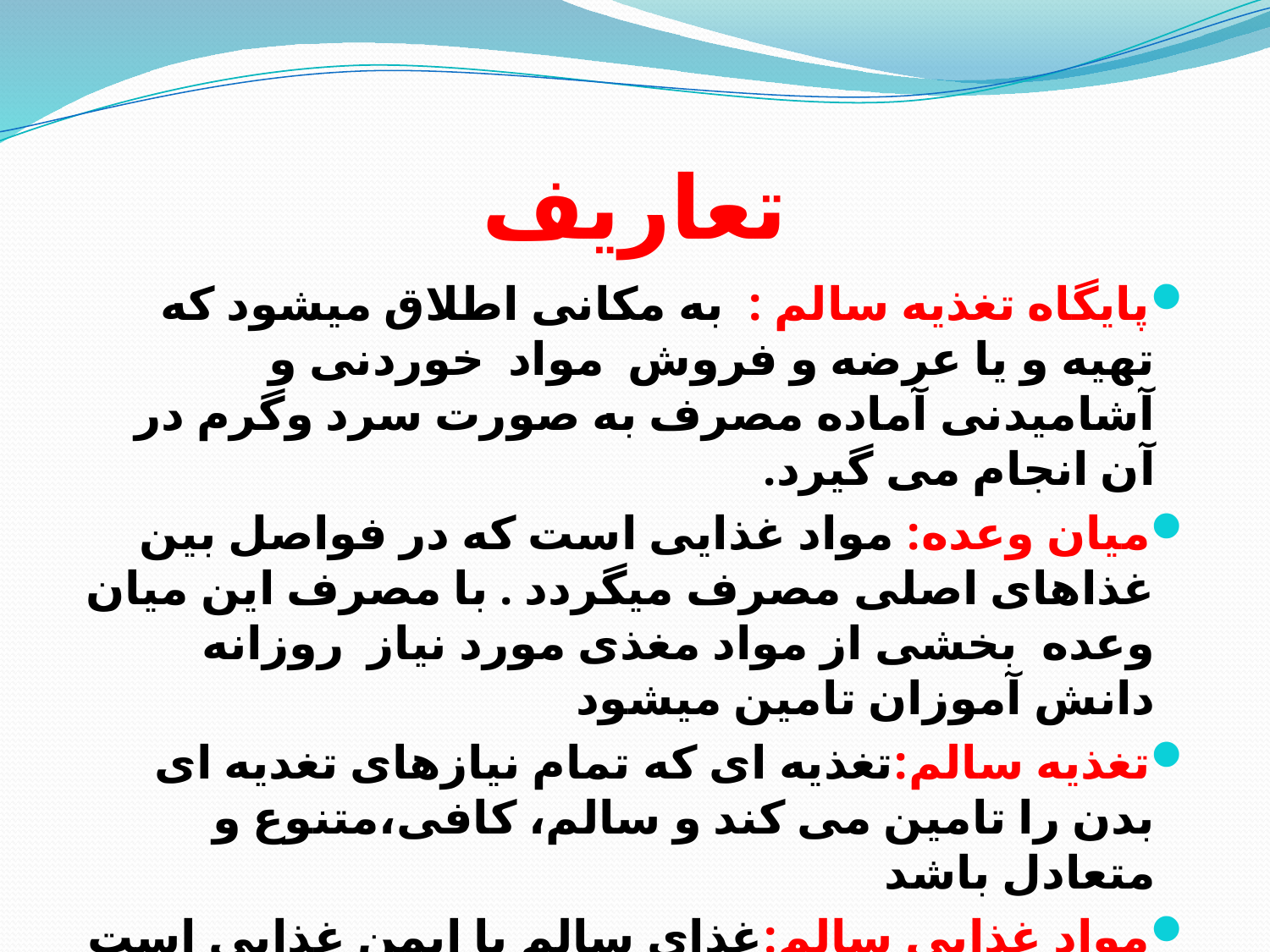

# تعاریف
پایگاه تغذیه سالم :  به مکانی اطلاق میشود که تهیه و یا عرضه و فروش  مواد  خوردنی و آشامیدنی آماده مصرف به صورت سرد وگرم در آن انجام می گیرد.
میان وعده: مواد غذایی است که در فواصل بین غذاهای اصلی مصرف میگردد . با مصرف این میان وعده  بخشی از مواد مغذی مورد نیاز  روزانه دانش آموزان تامین میشود
تغذیه سالم:تغذیه ای که تمام نیازهای تغدیه ای بدن را تامین می کند و سالم، کافی،متنوع و متعادل باشد
مواد غذایی سالم:غذای سالم یا ایمن غذایی است که از مواد اولیه سالم و ایمن تهیه شده باشد و عاری از مواد زیان بخش و مضر باشد